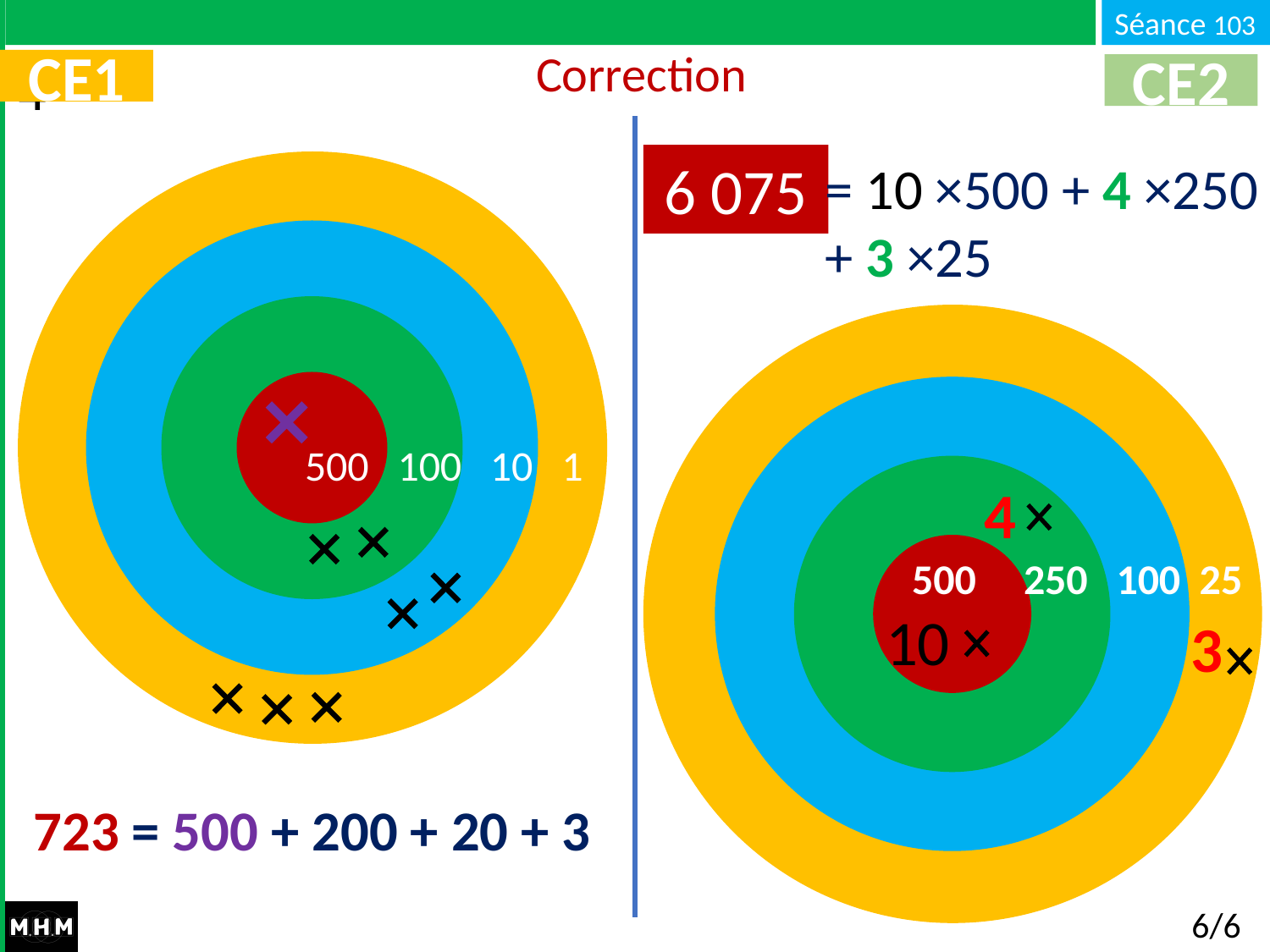

Correction
CE1
CE2
6 075
= 10 ×500 + 4 ×250
+ 3 ×25

 500   100   10   1

 500     250   100  25

4

10

3

723 = 500 + 200 + 20 + 3
6/6